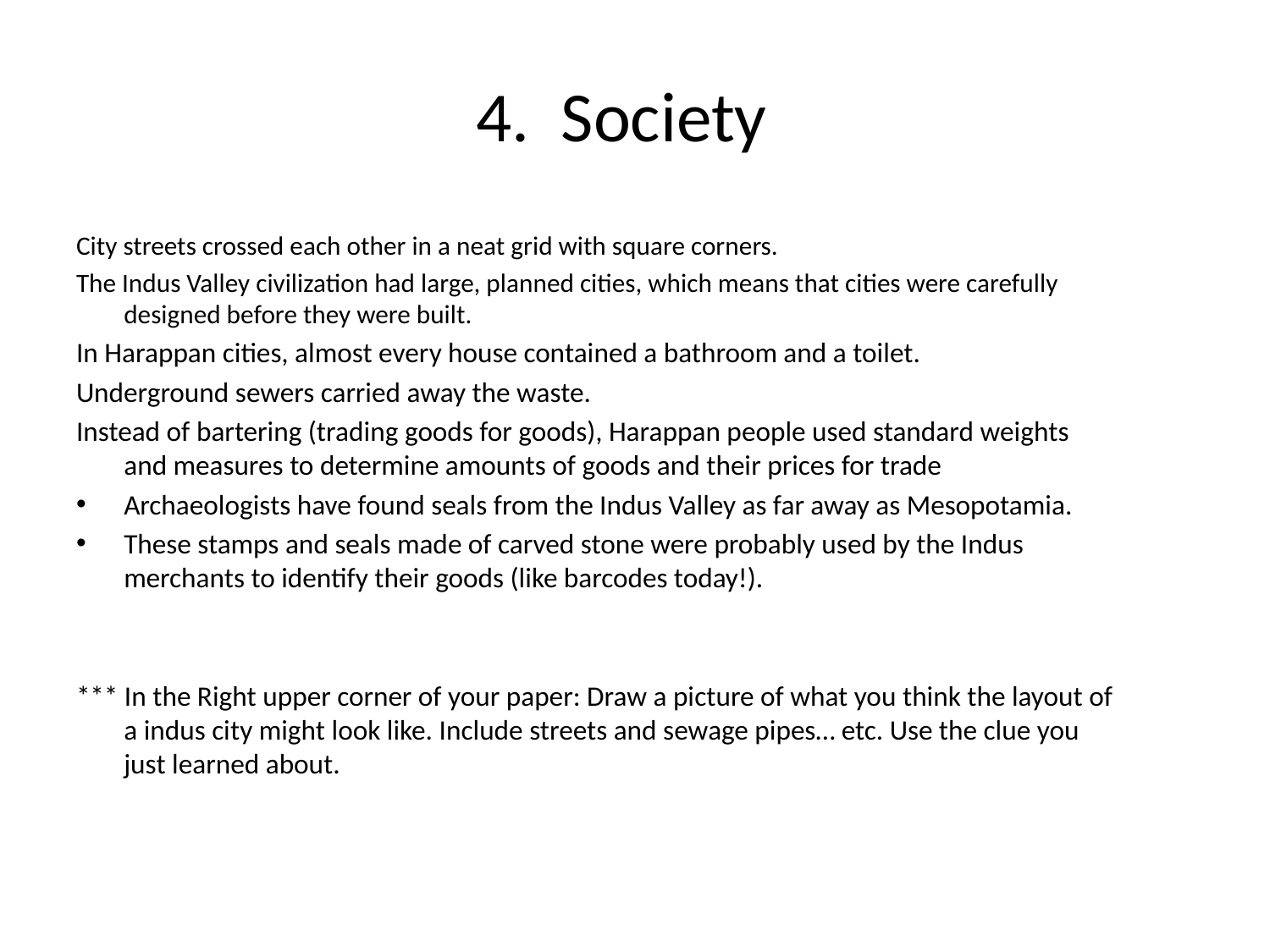

# 4.  Society
City streets crossed each other in a neat grid with square corners.
The Indus Valley civilization had large, planned cities, which means that cities were carefully designed before they were built.
In Harappan cities, almost every house contained a bathroom and a toilet.
Underground sewers carried away the waste.
Instead of bartering (trading goods for goods), Harappan people used standard weights and measures to determine amounts of goods and their prices for trade
Archaeologists have found seals from the Indus Valley as far away as Mesopotamia.
These stamps and seals made of carved stone were probably used by the Indus merchants to identify their goods (like barcodes today!).

*** In the Right upper corner of your paper: Draw a picture of what you think the layout of a indus city might look like. Include streets and sewage pipes… etc. Use the clue you just learned about.